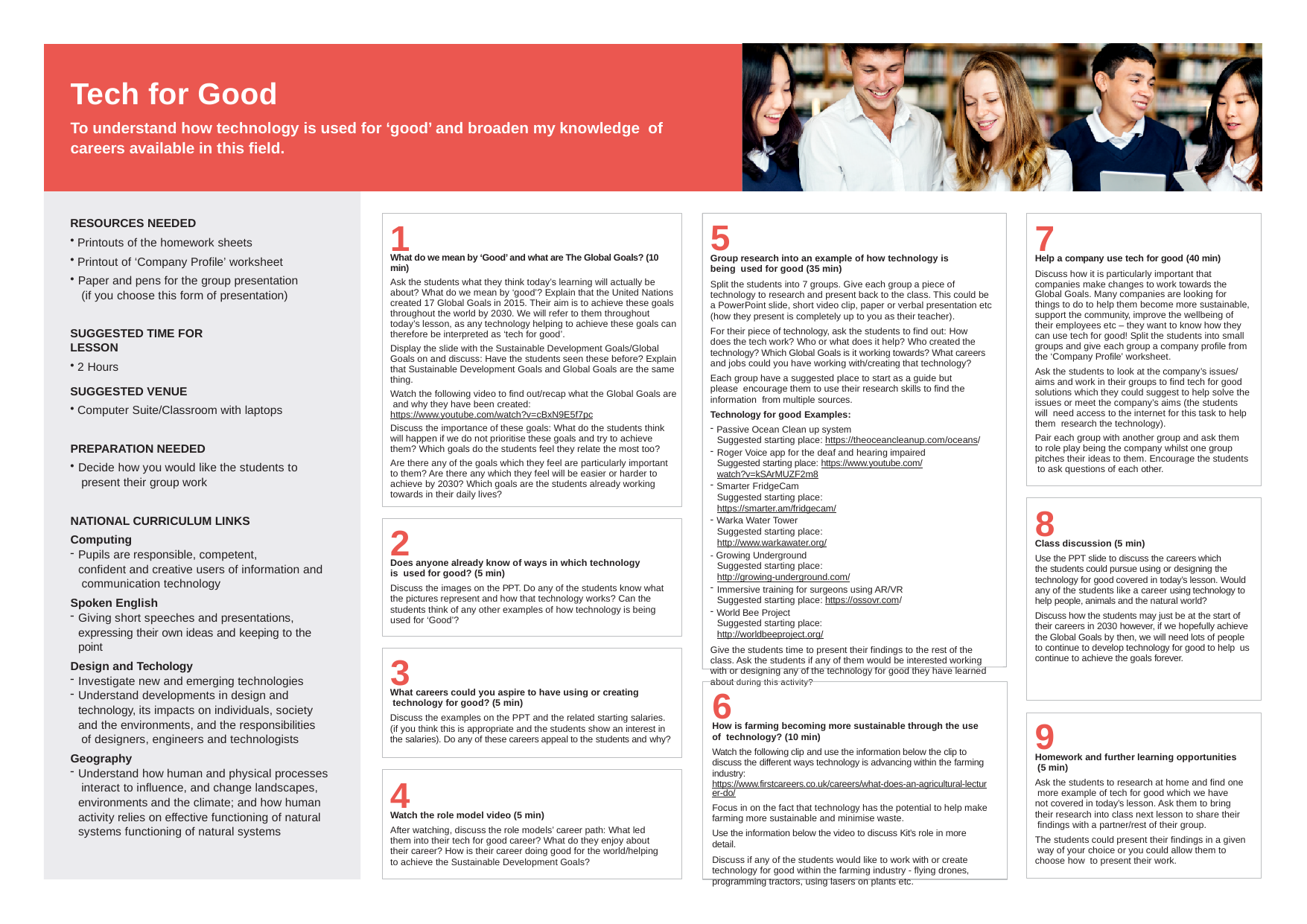

# Tech for Good
To understand how technology is used for ‘good’ and broaden my knowledge  of careers available in this field.
RESOURCES NEEDED
Printouts of the homework sheets
Printout of ‘Company Profile’ worksheet
Paper and pens for the group presentation  (if you choose this form of presentation)

5
1
7
What do we mean by ‘Good’ and what are The Global Goals? (10 min)
Ask the students what they think today’s learning will actually be  about? What do we mean by ‘good’? Explain that the United Nations  created 17 Global Goals in 2015. Their aim is to achieve these goals  throughout the world by 2030. We will refer to them throughout today’s lesson, as any technology helping to achieve these goals can therefore be interpreted as ‘tech for good’.
Display the slide with the Sustainable Development Goals/Global Goals on and discuss: Have the students seen these before? Explain that Sustainable Development Goals and Global Goals are the same thing.
Watch the following video to find out/recap what the Global Goals are  and why they have been created:  https://www.youtube.com/watch?v=cBxN9E5f7pc
Discuss the importance of these goals: What do the students think  will happen if we do not prioritise these goals and try to achieve  them? Which goals do the students feel they relate the most too?
Are there any of the goals which they feel are particularly important  to them? Are there any which they feel will be easier or harder to  achieve by 2030? Which goals are the students already working  towards in their daily lives?
Help a company use tech for good (40 min)
Discuss how it is particularly important that  companies make changes to work towards the  Global Goals. Many companies are looking for  things to do to help them become more sustainable,  support the community, improve the wellbeing of  their employees etc – they want to know how they  can use tech for good! Split the students into small  groups and give each group a company profile from  the ‘Company Profile’ worksheet.
Ask the students to look at the company’s issues/  aims and work in their groups to find tech for good  solutions which they could suggest to help solve the  issues or meet the company’s aims (the students  will  need access to the internet for this task to help them  research the technology).
Pair each group with another group and ask them  to role play being the company whilst one group  pitches their ideas to them. Encourage the students  to ask questions of each other.
Group research into an example of how technology is being  used for good (35 min)
Split the students into 7 groups. Give each group a piece of  technology to research and present back to the class. This could be  a PowerPoint slide, short video clip, paper or verbal presentation etc  (how they present is completely up to you as their teacher).
For their piece of technology, ask the students to find out: How  does the tech work? Who or what does it help? Who created the  technology? Which Global Goals is it working towards? What careers  and jobs could you have working with/creating that technology?
Each group have a suggested place to start as a guide but  please  encourage them to use their research skills to find the information  from multiple sources.
Technology for good Examples:
Passive Ocean Clean up system
Suggested starting place: https://theoceancleanup.com/oceans/
Roger Voice app for the deaf and hearing impaired  Suggested starting place: https://www.youtube.com/
watch?v=kSArMUZF2m8
Smarter FridgeCam
Suggested starting place: https://smarter.am/fridgecam/
Warka Water Tower
Suggested starting place: http://www.warkawater.org/
- Growing Underground
Suggested starting place: http://growing-underground.com/
Immersive training for surgeons using AR/VR  Suggested starting place: https://ossovr.com/
World Bee Project
Suggested starting place: http://worldbeeproject.org/
Give the students time to present their findings to the rest of the  class. Ask the students if any of them would be interested working  with or designing any of the technology for good they have learned  about during this activity?

SUGGESTED TIME FOR LESSON
2 Hours
SUGGESTED VENUE
Computer Suite/Classroom with laptops
PREPARATION NEEDED
Decide how you would like the students to  present their group work

8
NATIONAL CURRICULUM LINKS
Computing
Pupils are responsible, competent,
confident and creative users of information and  communication technology
Spoken English
Giving short speeches and presentations,  expressing their own ideas and keeping to the point
Design and Techology
Investigate new and emerging technologies
Understand developments in design and  technology, its impacts on individuals, society  and the environments, and the responsibilities  of designers, engineers and technologists
Geography
Understand how human and physical processes  interact to influence, and change landscapes,  environments and the climate; and how human  activity relies on effective functioning of natural  systems functioning of natural systems
2
Class discussion (5 min)
Use the PPT slide to discuss the careers which  the students could pursue using or designing the
technology for good covered in today’s lesson. Would  any of the students like a career using technology to  help people, animals and the natural world?
Discuss how the students may just be at the start of  their careers in 2030 however, if we hopefully achieve  the Global Goals by then, we will need lots of people  to continue to develop technology for good to help  us continue to achieve the goals forever.
Does anyone already know of ways in which technology is  used for good? (5 min)
Discuss the images on the PPT. Do any of the students know what  the pictures represent and how that technology works? Can the  students think of any other examples of how technology is being  used for ‘Good’?
3
6

What careers could you aspire to have using or creating  technology for good? (5 min)
Discuss the examples on the PPT and the related starting salaries.  (if you think this is appropriate and the students show an interest in  the salaries). Do any of these careers appeal to the students and why?
9

How is farming becoming more sustainable through the use of  technology? (10 min)
Watch the following clip and use the information below the clip to  discuss the different ways technology is advancing within the farming  industry: https://www.firstcareers.co.uk/careers/what-does-an-agricultural-lecturer-do/
Focus in on the fact that technology has the potential to help make  farming more sustainable and minimise waste.
Use the information below the video to discuss Kit’s role in more detail.
Discuss if any of the students would like to work with or create  technology for good within the farming industry - flying drones,  programming tractors, using lasers on plants etc.
Homework and further learning opportunities  (5 min)
Ask the students to research at home and find one  more example of tech for good which we have
not covered in today’s lesson. Ask them to bring  their research into class next lesson to share their  findings with a partner/rest of their group.
The students could present their findings in a given  way of your choice or you could allow them to choose how  to present their work.
4
Watch the role model video (5 min)
After watching, discuss the role models’ career path: What led  them into their tech for good career? What do they enjoy about  their career? How is their career doing good for the world/helping  to achieve the Sustainable Development Goals?